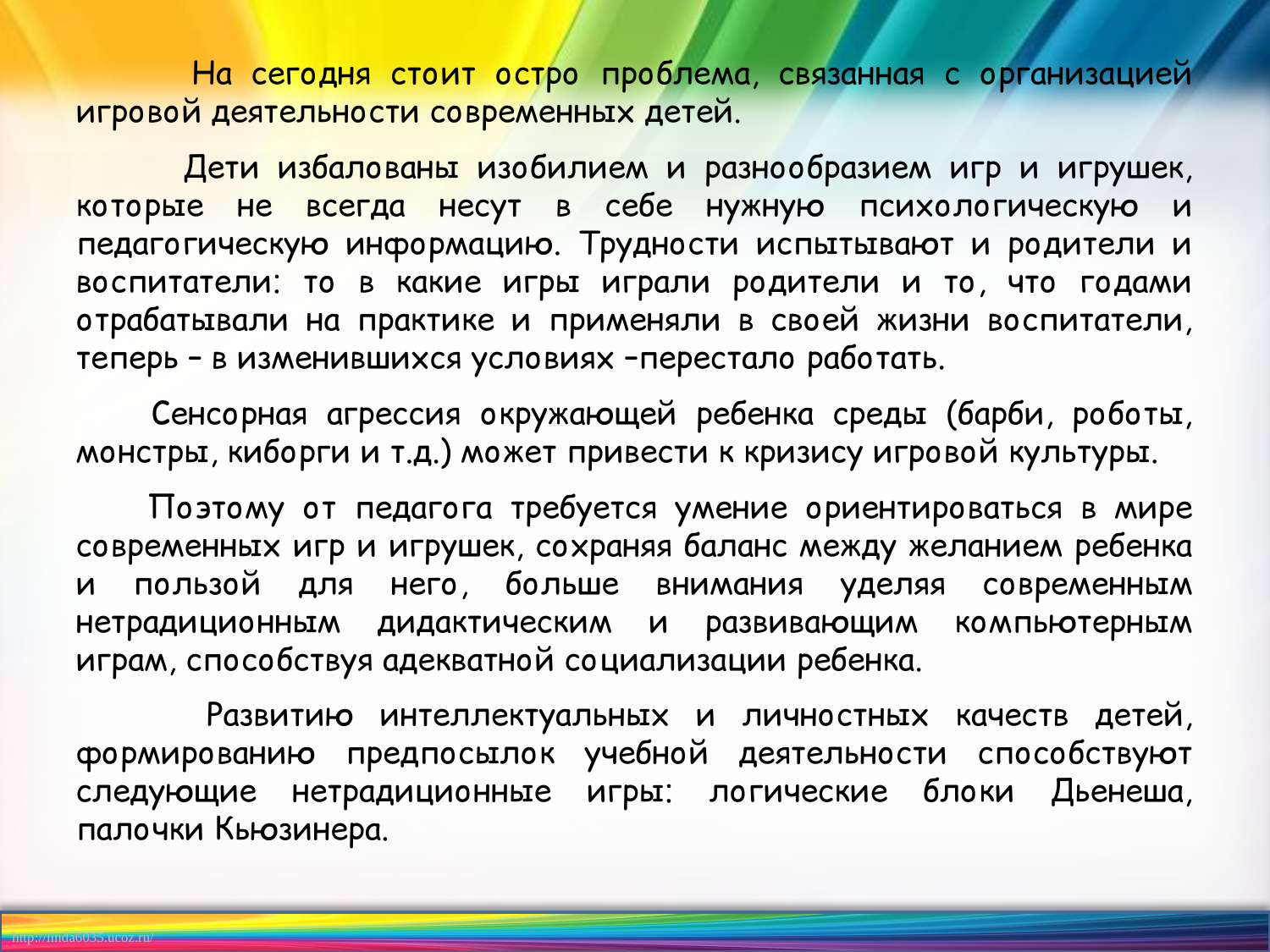

На сегодня стоит остро проблема, связанная с организацией игровой деятельности современных детей.
      Дети избалованы изобилием и разнообразием игр и игрушек, которые не всегда несут в себе нужную психологическую и педагогическую информацию. Трудности испытывают и родители и воспитатели: то в какие игры играли родители и то, что годами отрабатывали на практике и применяли в своей жизни воспитатели, теперь – в изменившихся условиях –перестало работать.
    Сенсорная агрессия окружающей ребенка среды (барби, роботы, монстры, киборги и т.д.) может привести к кризису игровой культуры.
    Поэтому от педагога требуется умение ориентироваться в мире современных игр и игрушек, сохраняя баланс между желанием ребенка и пользой для него, больше внимания уделяя современным нетрадиционным дидактическим и развивающим компьютерным играм, способствуя адекватной социализации ребенка.
     Развитию интеллектуальных и личностных качеств детей, формированию предпосылок учебной деятельности способствуют следующие нетрадиционные игры: логические блоки Дьенеша, палочки Кьюзинера.